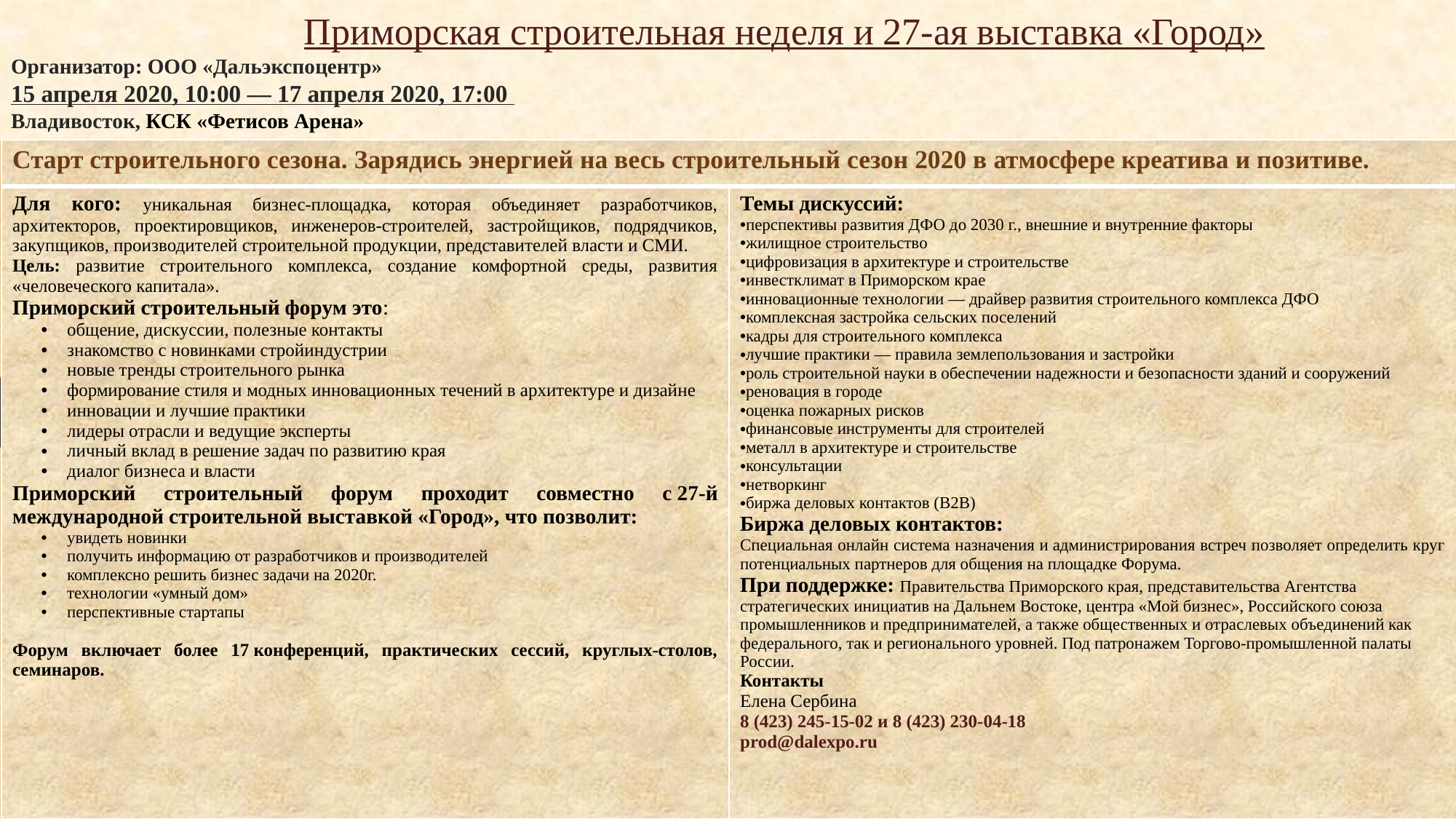

# Приморская строительная неделя и 27-ая выставка «Город» Организатор: ООО «Дальэкспоцентр» 15 апреля 2020, 10:00 — 17 апреля 2020, 17:00 Владивосток, КСК «Фетисов Арена»
| Старт строительного сезона. Зарядись энергией на весь строительный сезон 2020 в атмосфере креатива и позитиве. |  |
| --- | --- |
| Для кого: уникальная бизнес-площадка, которая объединяет разработчиков, архитекторов, проектировщиков, инженеров-строителей, застройщиков, подрядчиков, закупщиков, производителей строительной продукции, представителей власти и СМИ. Цель: развитие строительного комплекса, создание комфортной среды, развития «человеческого капитала». Приморский строительный форум это: общение, дискуссии, полезные контакты знакомство с новинками стройиндустрии новые тренды строительного рынка формирование стиля и модных инновационных течений в архитектуре и дизайне инновации и лучшие практики лидеры отрасли и ведущие эксперты личный вклад в решение задач по развитию края диалог бизнеса и власти Приморский строительный форум проходит совместно с 27-й международной строительной выставкой «Город», что позволит: увидеть новинки получить информацию от разработчиков и производителей комплексно решить бизнес задачи на 2020г. технологии «умный дом» перспективные стартапы Форум включает более 17 конференций, практических сессий, круглых-столов, семинаров. | Темы дискуссий: перспективы развития ДФО до 2030 г., внешние и внутренние факторы жилищное строительство цифровизация в архитектуре и строительстве инвестклимат в Приморском крае инновационные технологии — драйвер развития строительного комплекса ДФО комплексная застройка сельских поселений кадры для строительного комплекса лучшие практики — правила землепользования и застройки роль строительной науки в обеспечении надежности и безопасности зданий и сооружений реновация в городе оценка пожарных рисков финансовые инструменты для строителей металл в архитектуре и строительстве консультации нетворкинг биржа деловых контактов (В2В) Биржа деловых контактов: Специальная онлайн система назначения и администрирования встреч позволяет определить круг потенциальных партнеров для общения на площадке Форума. При поддержке: Правительства Приморского края, представительства Агентства стратегических инициатив на Дальнем Востоке, центра «Мой бизнес», Российского союза промышленников и предпринимателей, а также общественных и отраслевых объединений как федерального, так и регионального уровней. Под патронажем Торгово-промышленной палаты России. Контакты Елена Сербина 8 (423) 245-15-02 и 8 (423) 230-04-18 prod@dalexpo.ru |